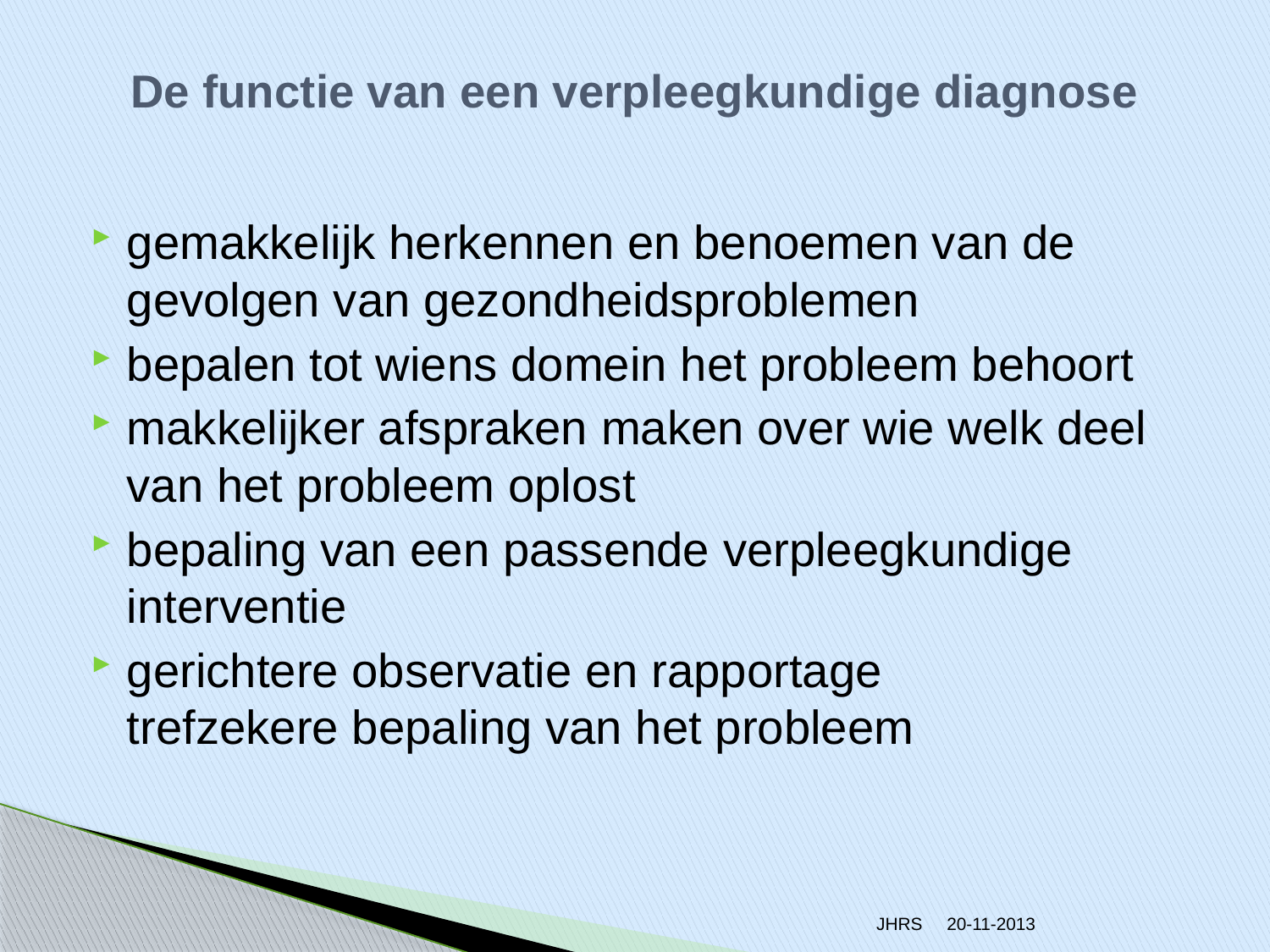

# De functie van een verpleegkundige diagnose
gemakkelijk herkennen en benoemen van de gevolgen van gezondheidsproblemen
bepalen tot wiens domein het probleem behoort
makkelijker afspraken maken over wie welk deel van het probleem oplost
bepaling van een passende verpleegkundige interventie
gerichtere observatie en rapportage
trefzekere bepaling van het probleem

JHRS
20-11-2013